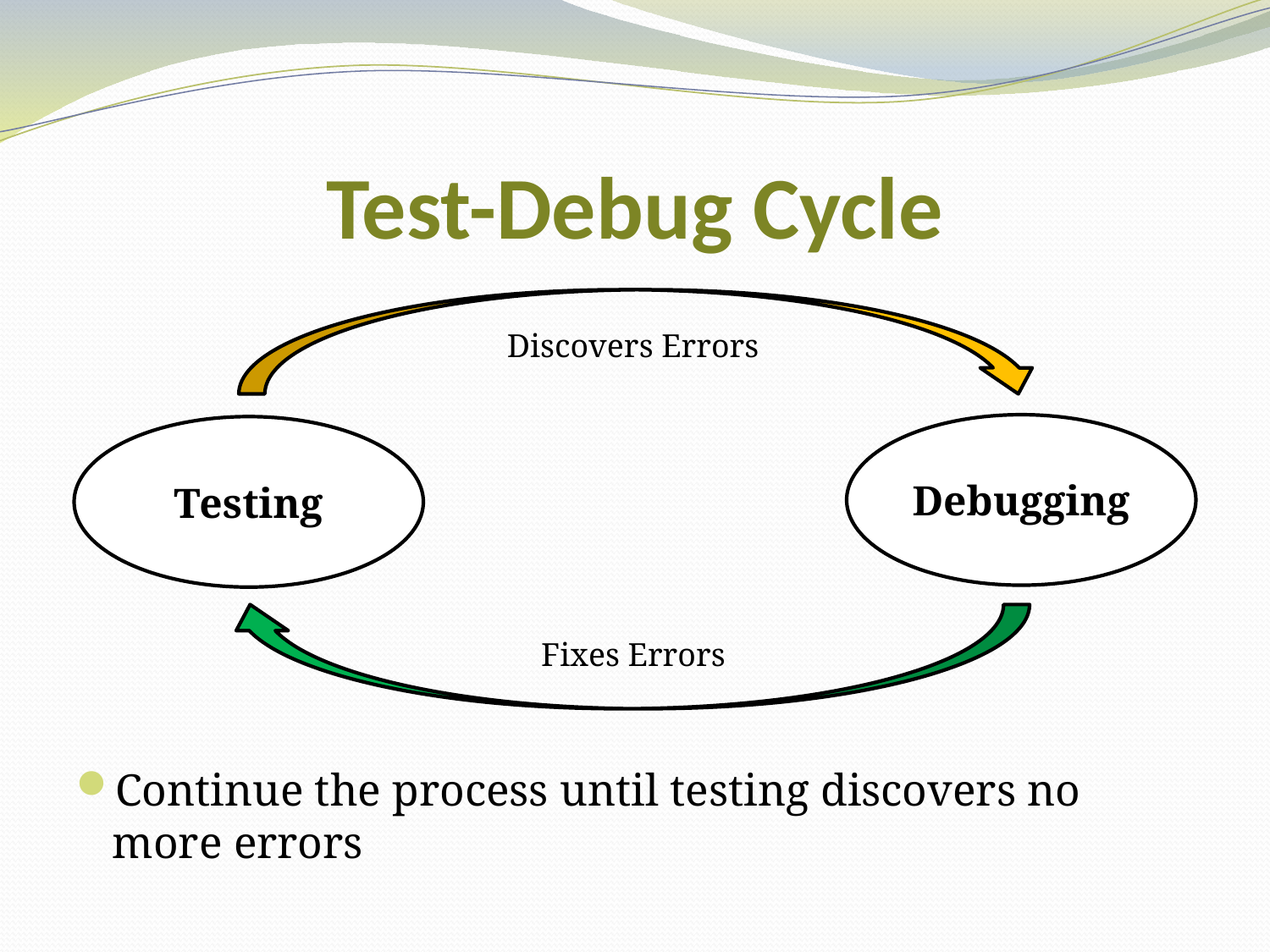

# Test-Debug Cycle

Continue the process until testing discovers no more errors

Discovers Errors
Debugging
Testing

Fixes Errors